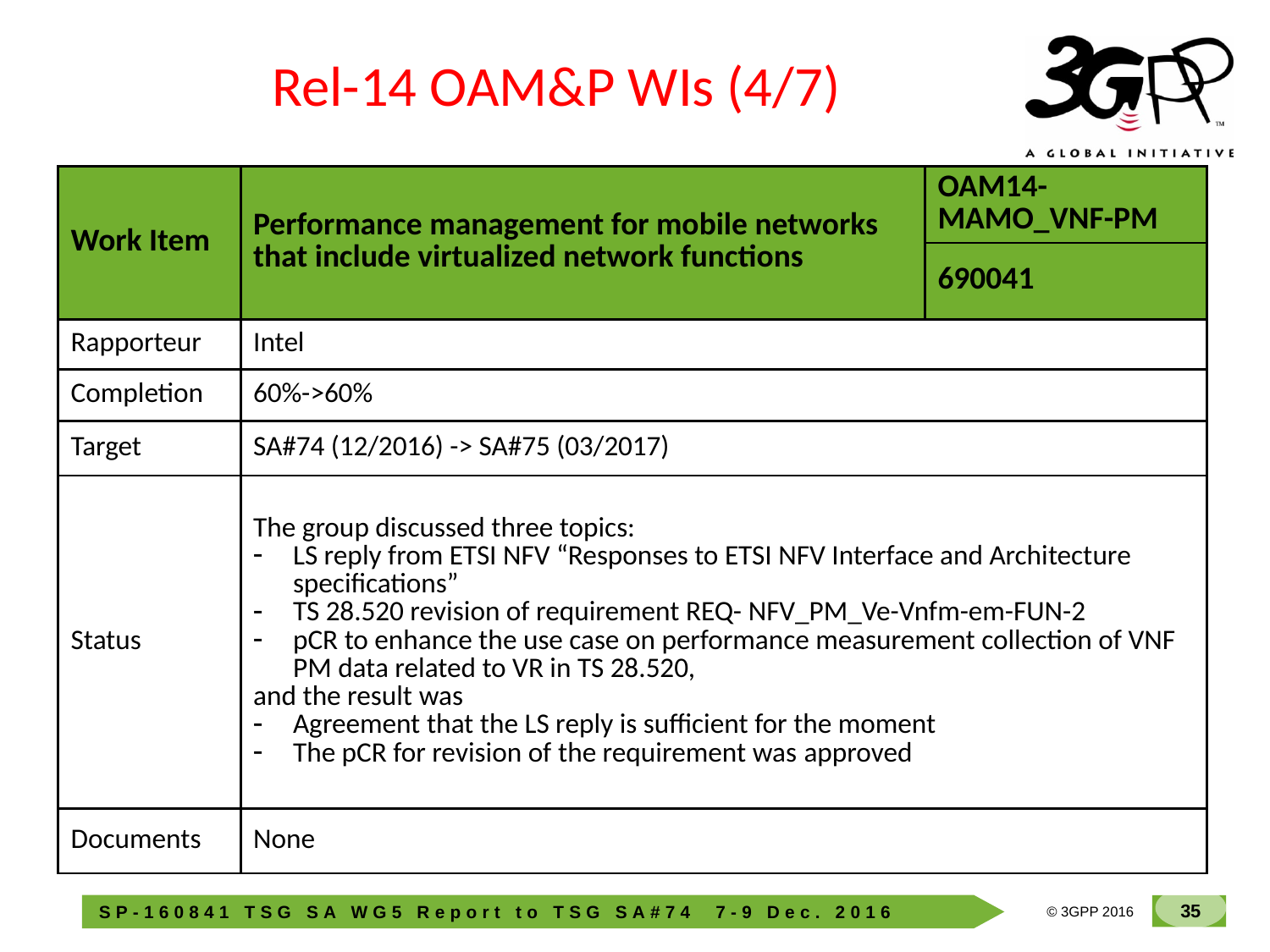

Rel-14 OAM&P WIs (4/7)
| Work Item | Performance management for mobile networks that include virtualized network functions | OAM14-MAMO\_VNF-PM |
| --- | --- | --- |
|  |  | 690041 |
| Rapporteur | Intel |  |
| Completion | 60%->60% |  |
| Target | SA#74 (12/2016) -> SA#75 (03/2017) |  |
| Status | The group discussed three topics: LS reply from ETSI NFV “Responses to ETSI NFV Interface and Architecture specifications” TS 28.520 revision of requirement REQ- NFV\_PM\_Ve-Vnfm-em-FUN-2 pCR to enhance the use case on performance measurement collection of VNF PM data related to VR in TS 28.520, and the result was Agreement that the LS reply is sufficient for the moment The pCR for revision of the requirement was approved |  |
| Documents | None |  |